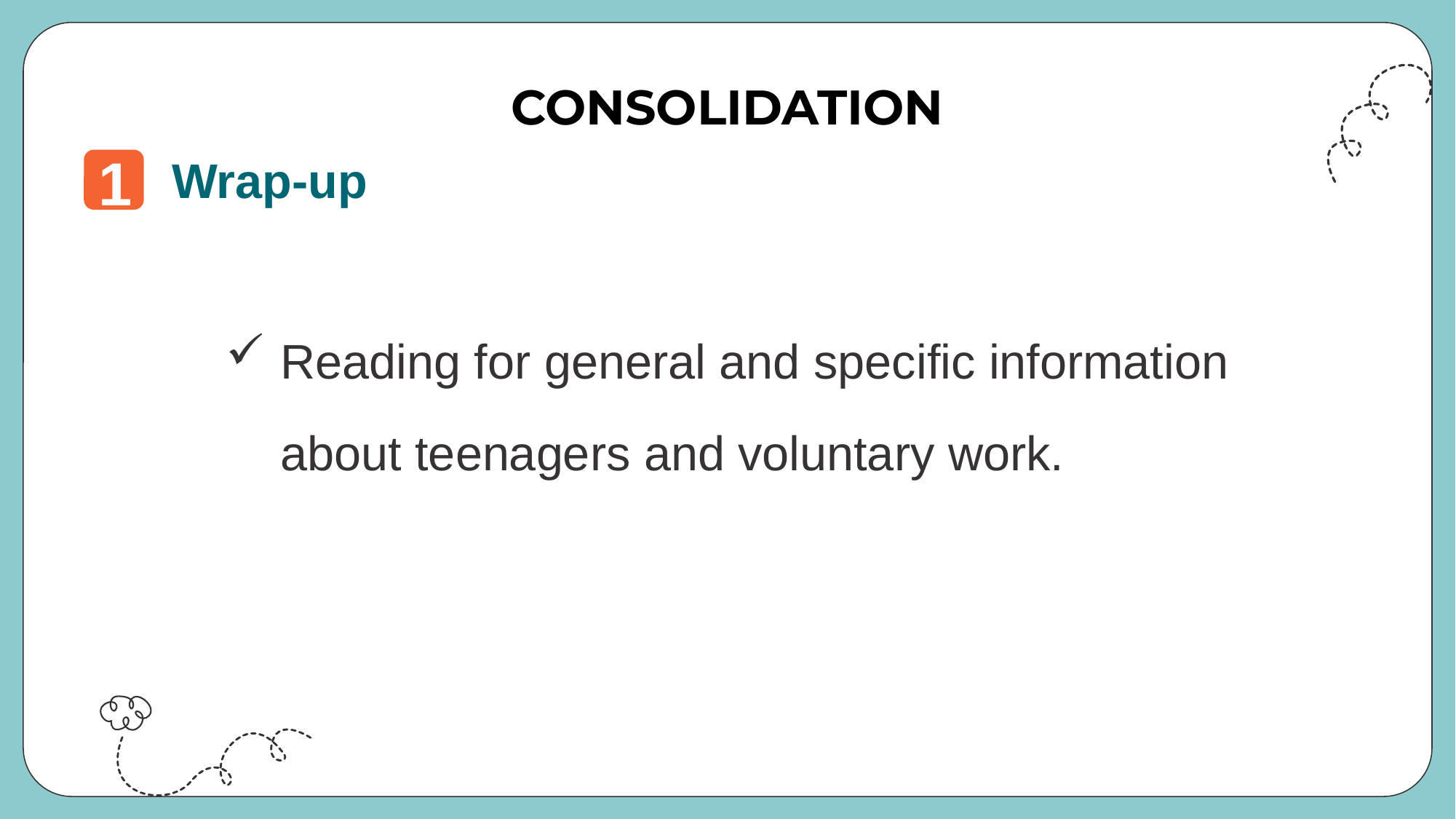

CONSOLIDATION

1
Wrap-up

Reading for general and specific information about teenagers and voluntary work.